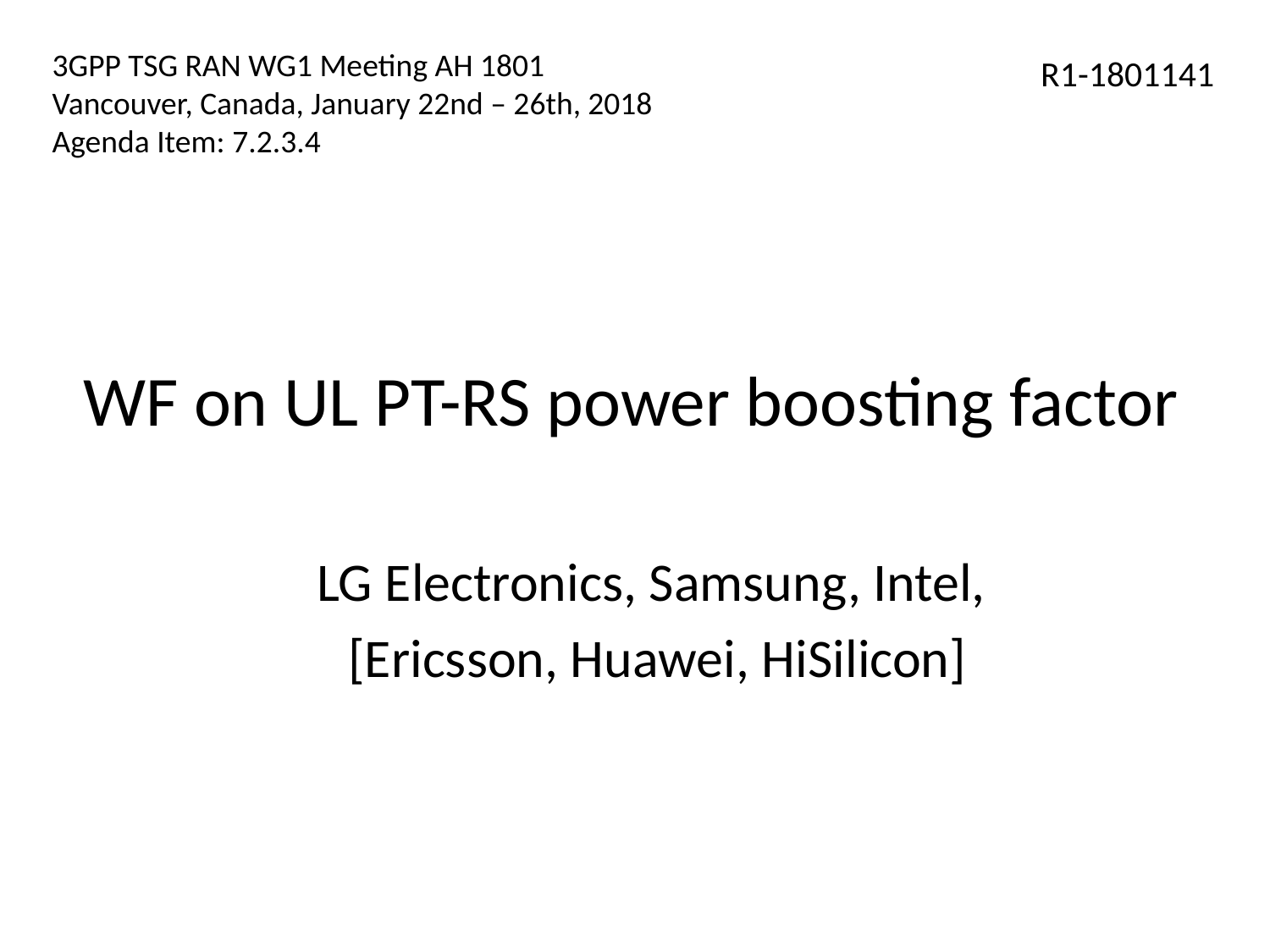

3GPP TSG RAN WG1 Meeting AH 1801
Vancouver, Canada, January 22nd – 26th, 2018
Agenda Item: 7.2.3.4

R1-1801141
WF on UL PT-RS power boosting factor
LG Electronics, Samsung, Intel,
[Ericsson, Huawei, HiSilicon]